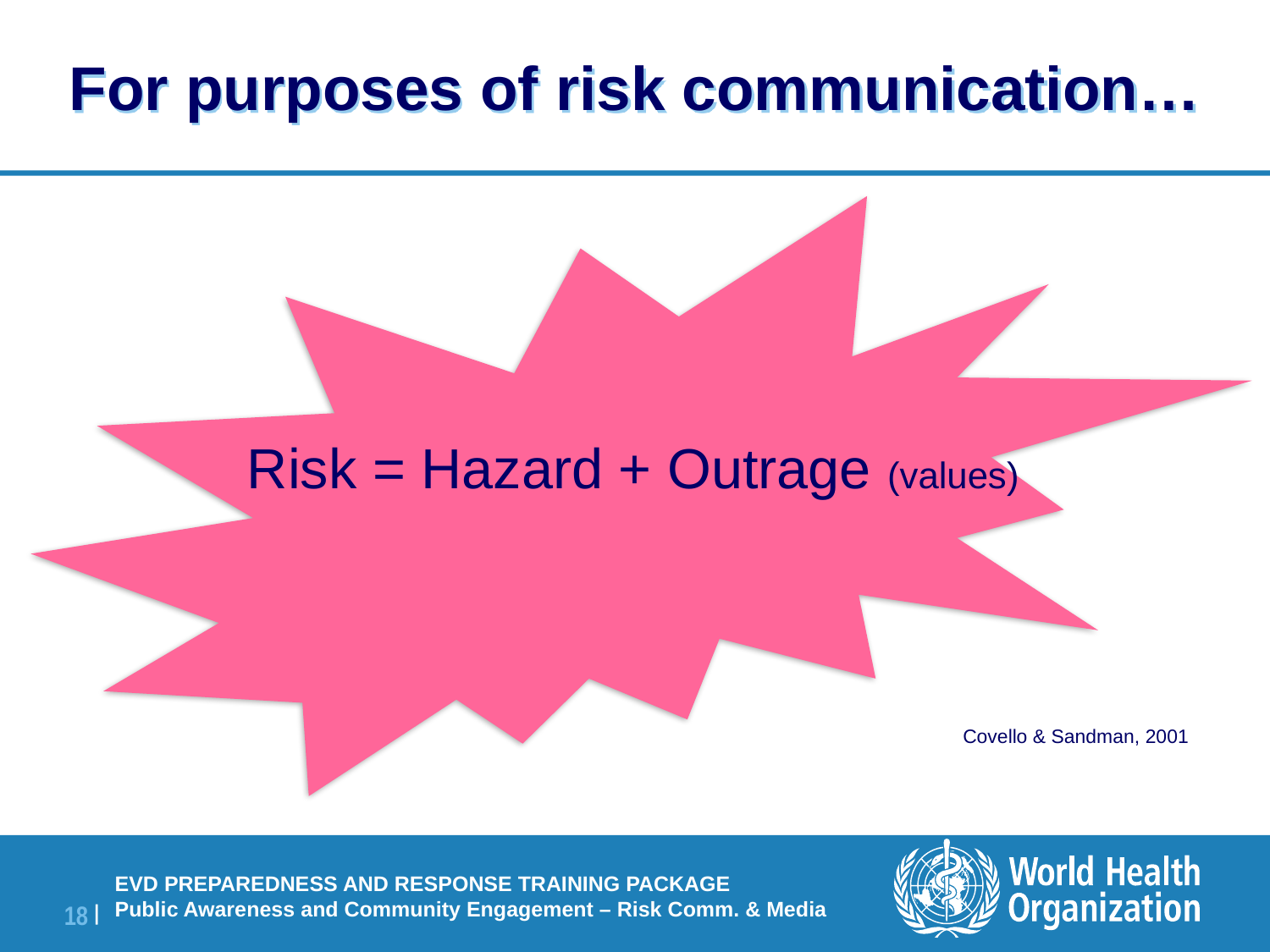

# For purposes of risk communication…

Risk = Hazard + Outrage (values)

	Covello & Sandman, 2001